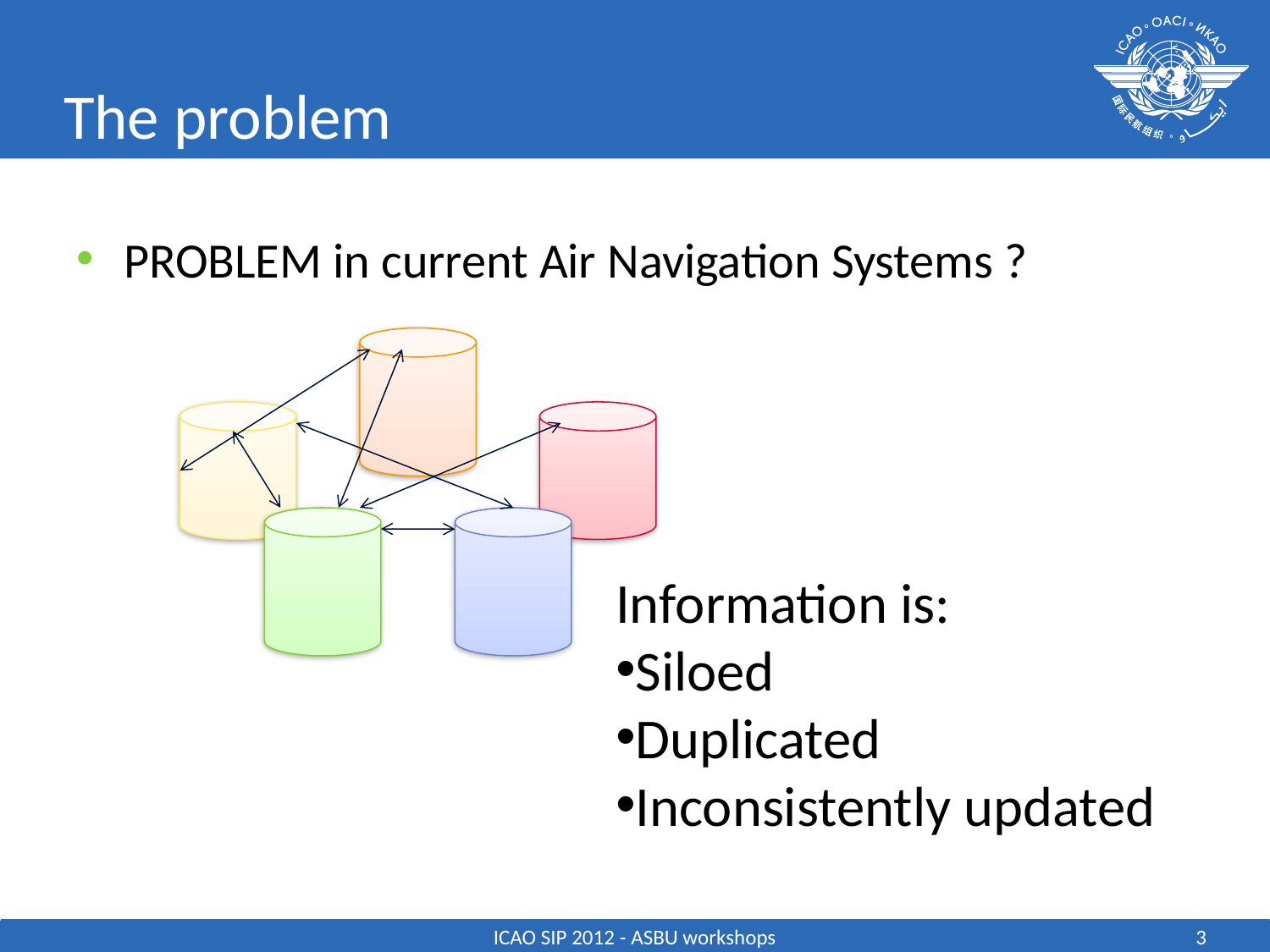

# The problem
PROBLEM in current Air Navigation Systems ?

Information is:
Siloed
Duplicated
Inconsistently updated
ICAO SIP 2012 - ASBU workshops
3